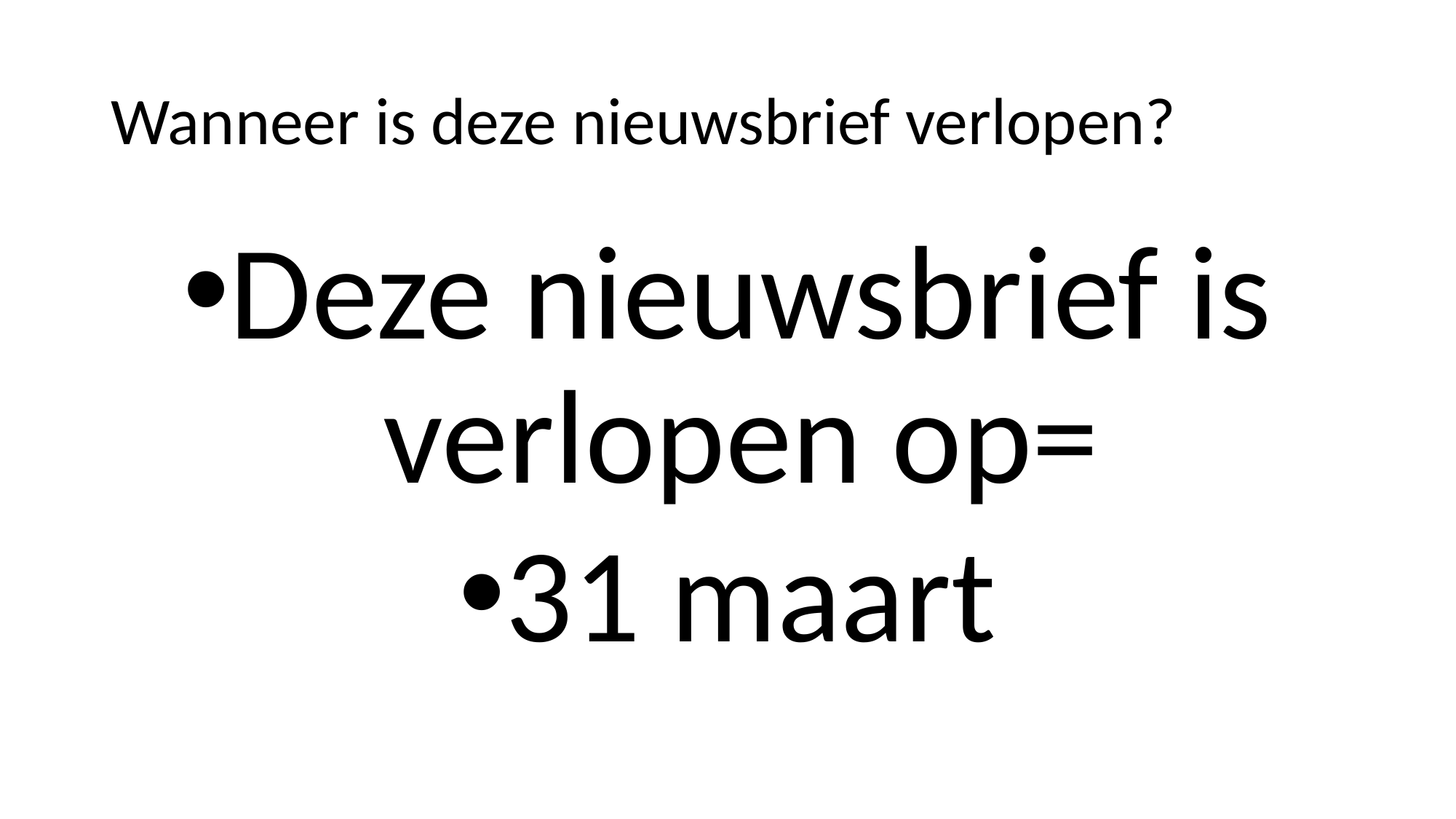

# Wanneer is deze nieuwsbrief verlopen?
Deze nieuwsbrief is verlopen op=
31 maart